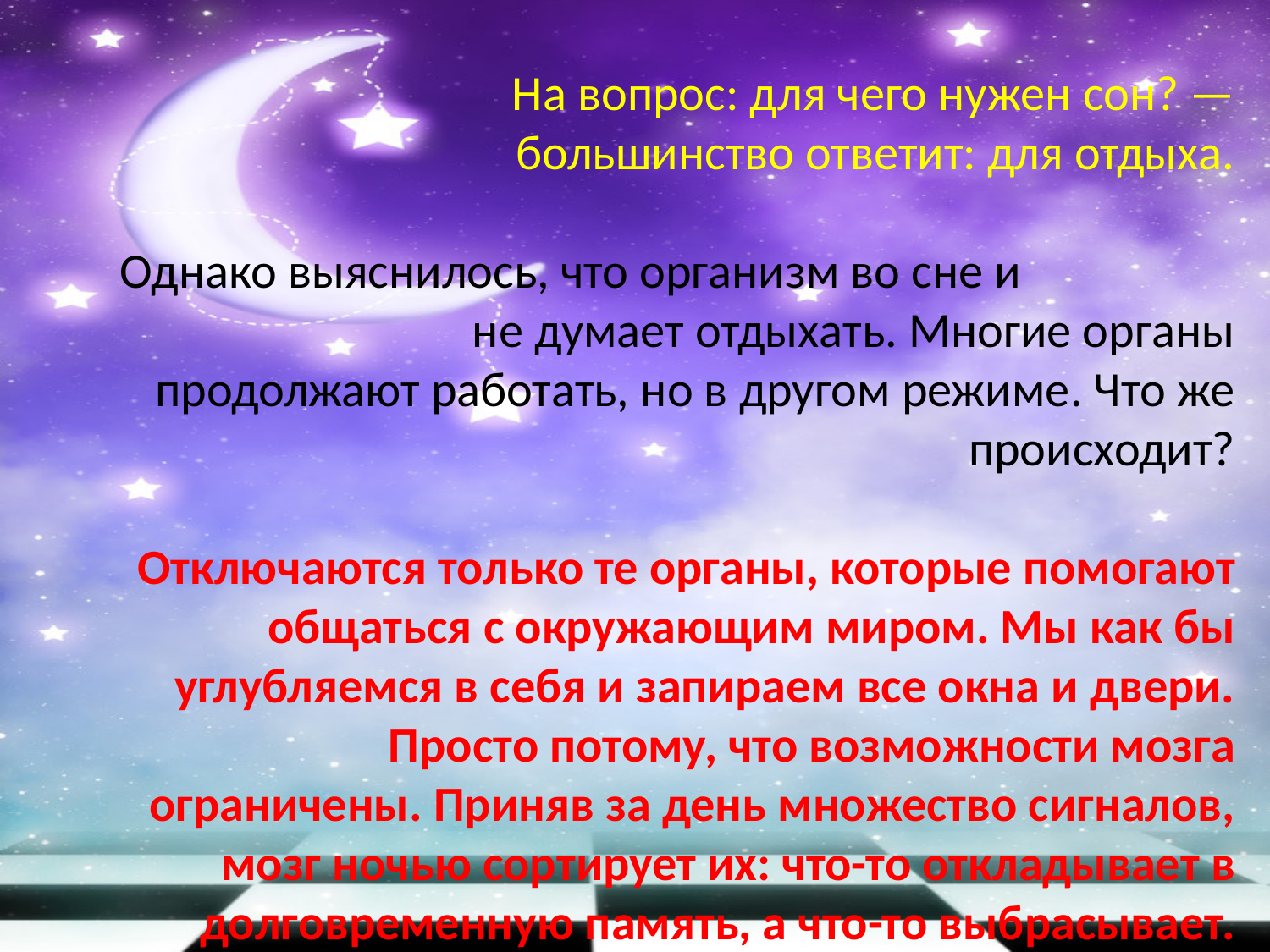

# На вопрос: для чего нужен сон? — большинство ответит: для отдыха. Однако выяснилось, что организм во сне и                                            не думает отдыхать. Многие органы продолжают работать, но в другом режиме. Что же происходит? Отключаются только те органы, которые помогают общаться с окружающим миром. Мы как бы углубляемся в себя и запираем все окна и двери. Просто потому, что возможности мозга ограничены. Приняв за день множество сигналов, мозг ночью сортирует их: что-то откладывает в долговременную память, а что-то выбрасывает.